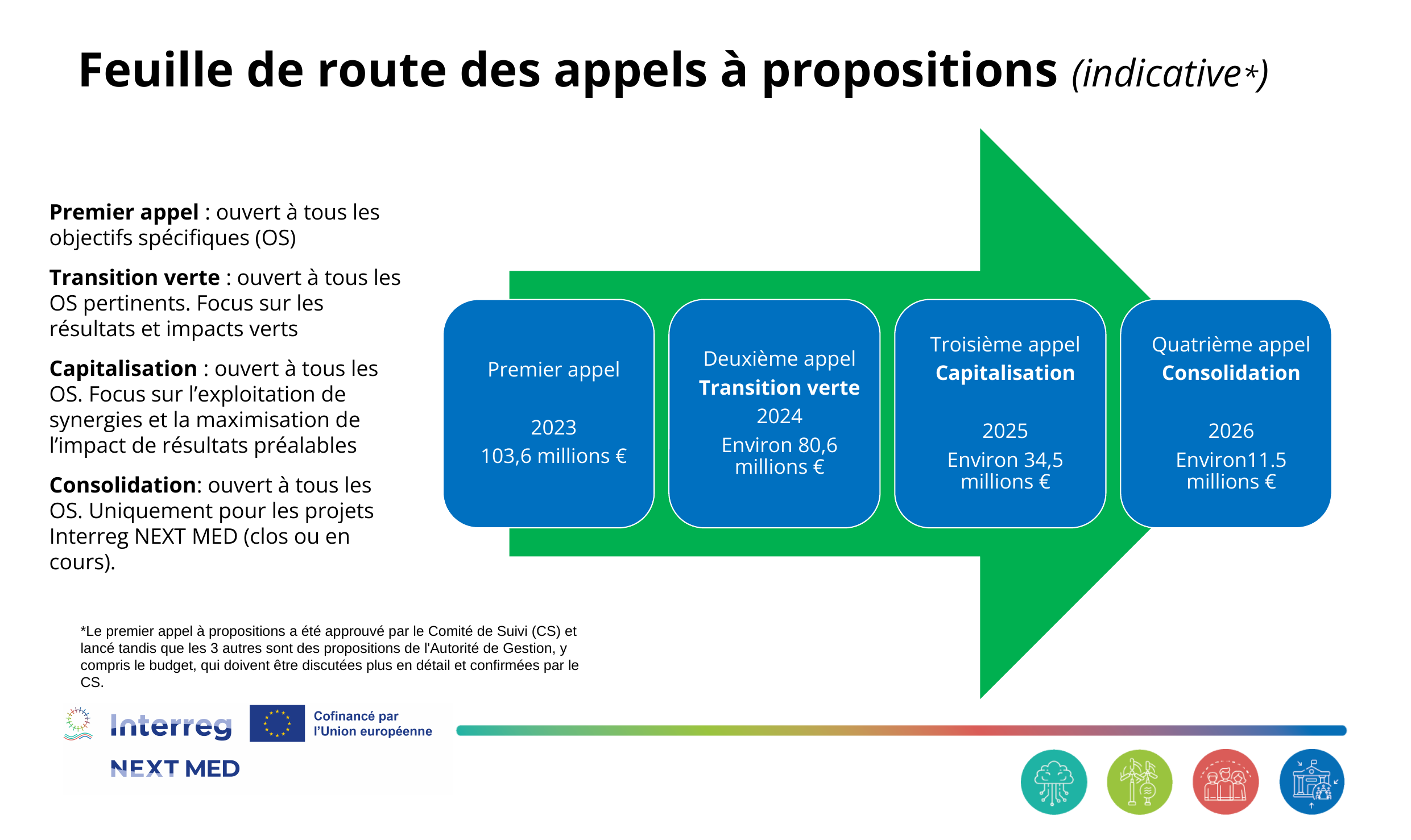

# Feuille de route des appels à propositions (indicative*)
Premier appel

2023
103,6 millions €
Deuxième appel
Transition verte
2024
Environ 80,6 millions €
Troisième appel
Capitalisation

2025
Environ 34,5 millions €
Quatrième appel
Consolidation

2026
Environ11.5 millions €

Premier appel : ouvert à tous les objectifs spécifiques (OS)
Transition verte : ouvert à tous les OS pertinents. Focus sur les résultats et impacts verts
Capitalisation : ouvert à tous les OS. Focus sur l’exploitation de synergies et la maximisation de l’impact de résultats préalables
Consolidation: ouvert à tous les OS. Uniquement pour les projets Interreg NEXT MED (clos ou en cours).
*Le premier appel à propositions a été approuvé par le Comité de Suivi (CS) et lancé tandis que les 3 autres sont des propositions de l'Autorité de Gestion, y compris le budget, qui doivent être discutées plus en détail et confirmées par le CS.